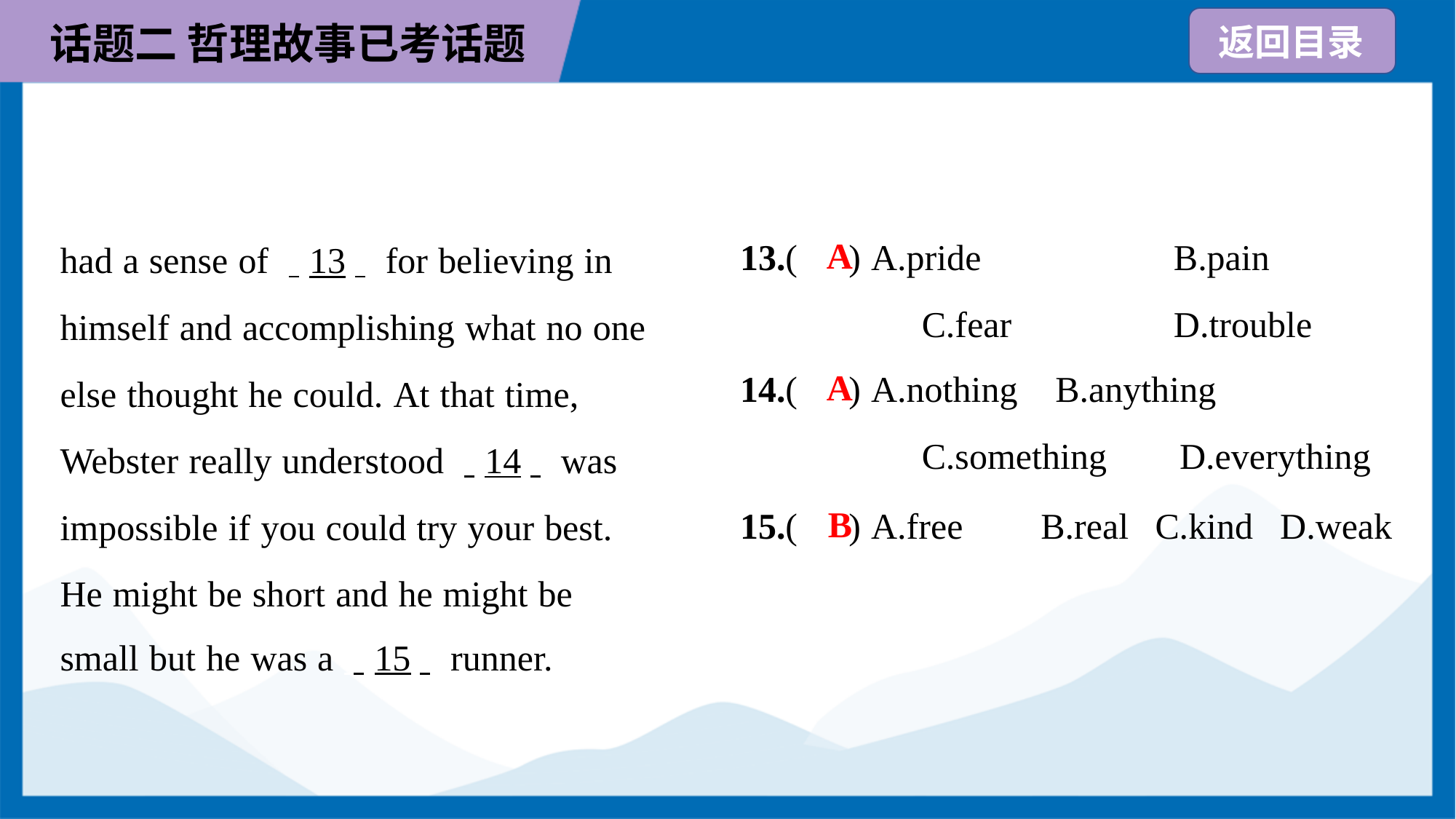

As he stood above the cities, he
had a sense of . .13. . for believing in
himself and accomplishing what no one
else thought he could. At that time,
Webster really understood . .14. . was
impossible if you could try your best.
He might be short and he might be
small but he was a . .15. . runner.
13.(     ) A.pride	             B.pain
                    C.fear	             D.trouble
A
14.(     ) A.nothing	B.anything
                    C.something        D.everything
A
B
15.(     ) A.free	B.real	C.kind	D.weak